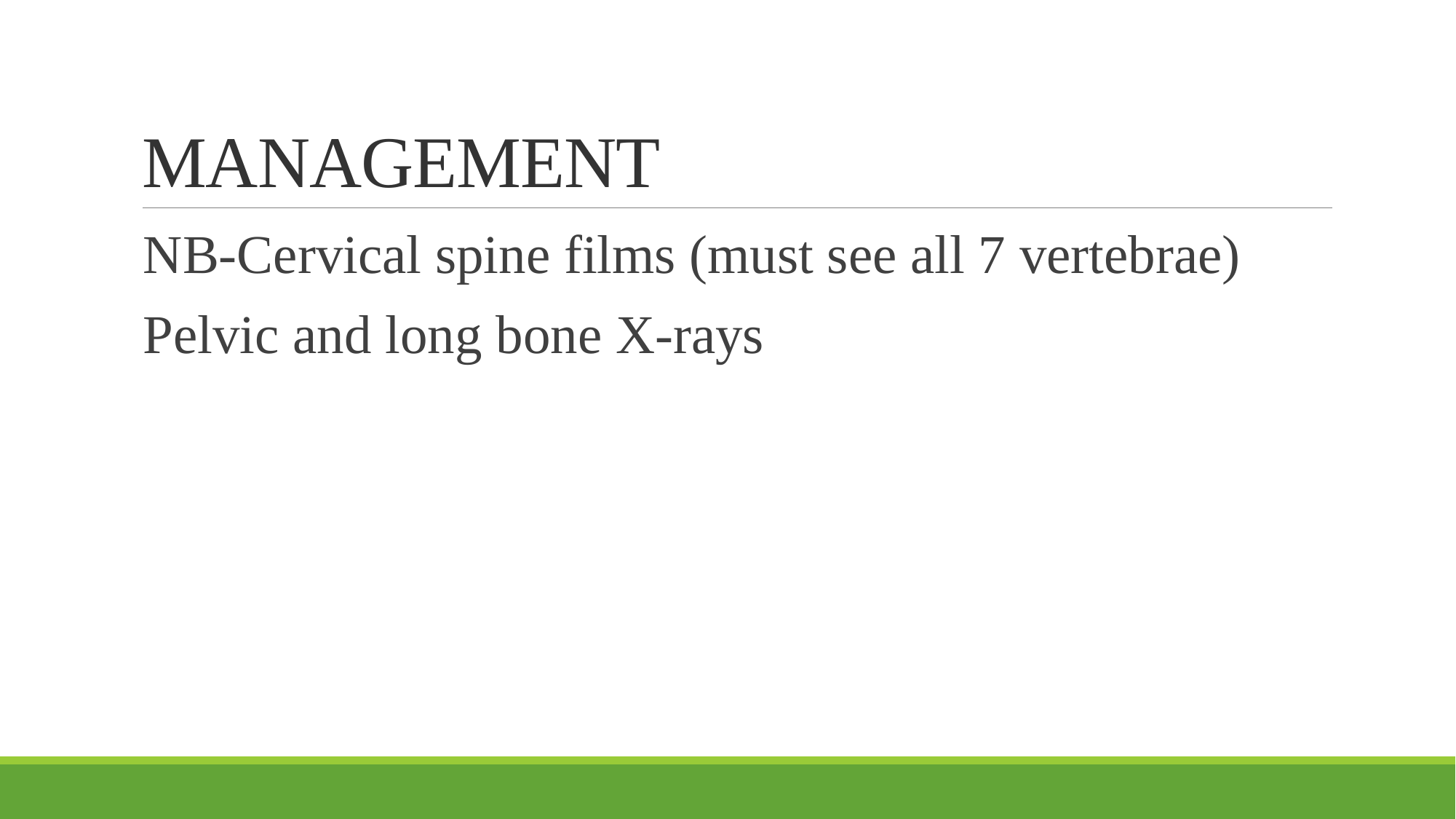

# MANAGEMENT
NB-Cervical spine films (must see all 7 vertebrae)
Pelvic and long bone X-rays